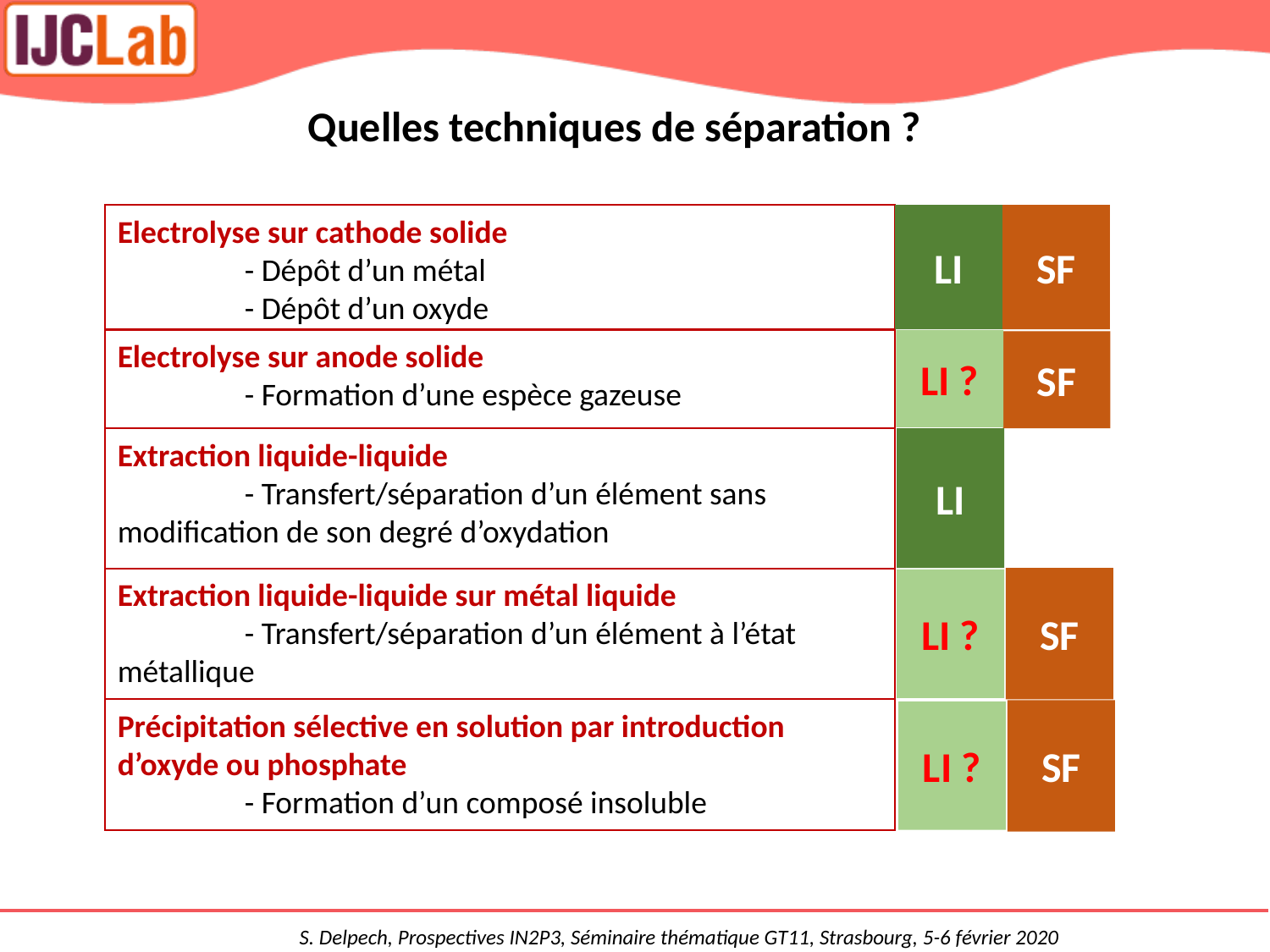

Quelles techniques de séparation ?
Electrolyse sur cathode solide
	- Dépôt d’un métal
	- Dépôt d’un oxyde

LI
SF
Electrolyse sur anode solide
	- Formation d’une espèce gazeuse
SF
Extraction liquide-liquide
	- Transfert/séparation d’un élément sans 	modification de son degré d’oxydation
LI
SF
Extraction liquide-liquide sur métal liquide
	- Transfert/séparation d’un élément à l’état 	métallique
LI ?
Précipitation sélective en solution par introduction d’oxyde ou phosphate
	- Formation d’un composé insoluble
SF
LI ?
LI ?